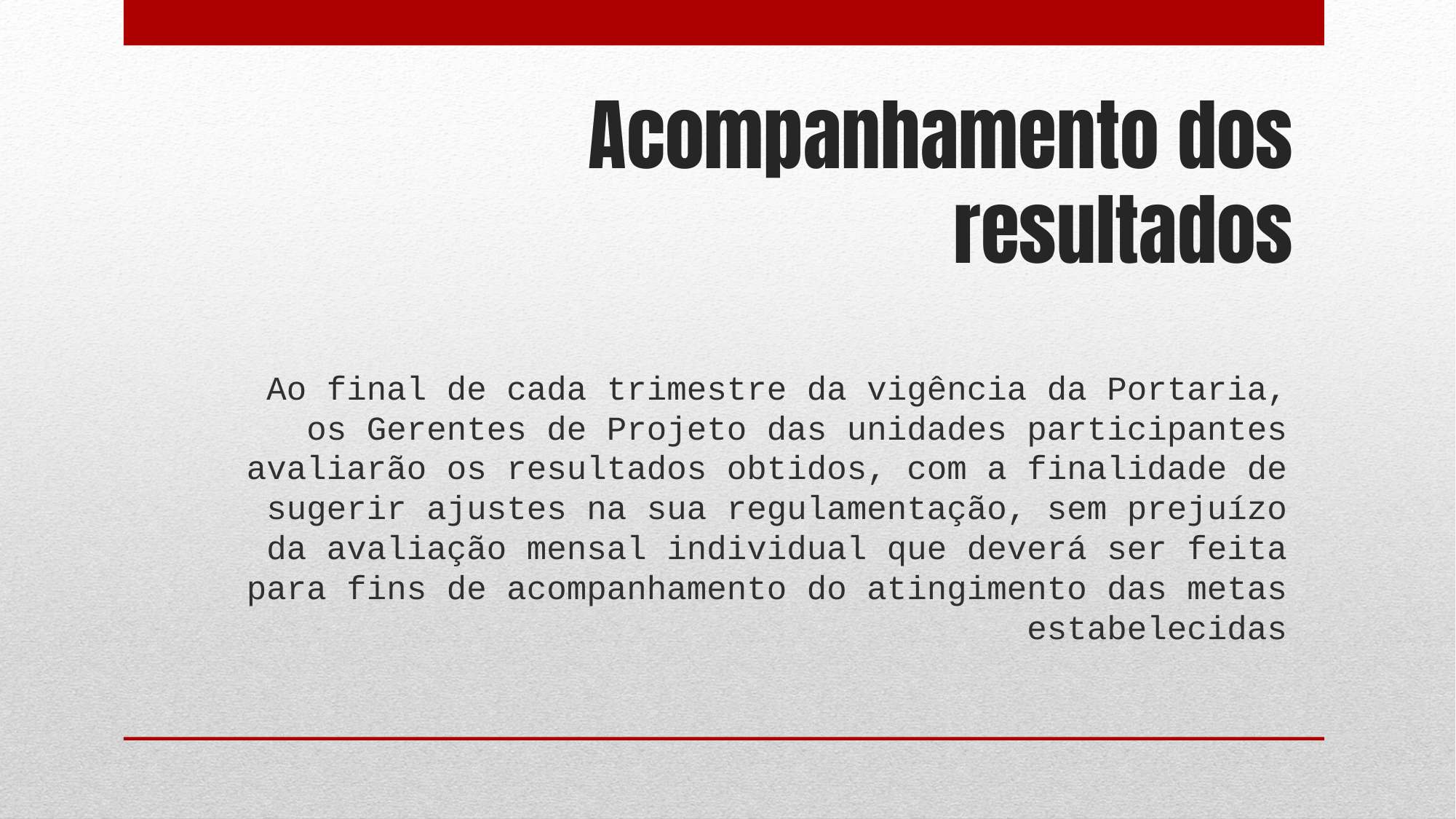

# Acompanhamento dos resultados

Ao final de cada trimestre da vigência da Portaria, os Gerentes de Projeto das unidades participantes avaliarão os resultados obtidos, com a finalidade de sugerir ajustes na sua regulamentação, sem prejuízo da avaliação mensal individual que deverá ser feita para fins de acompanhamento do atingimento das metas estabelecidas